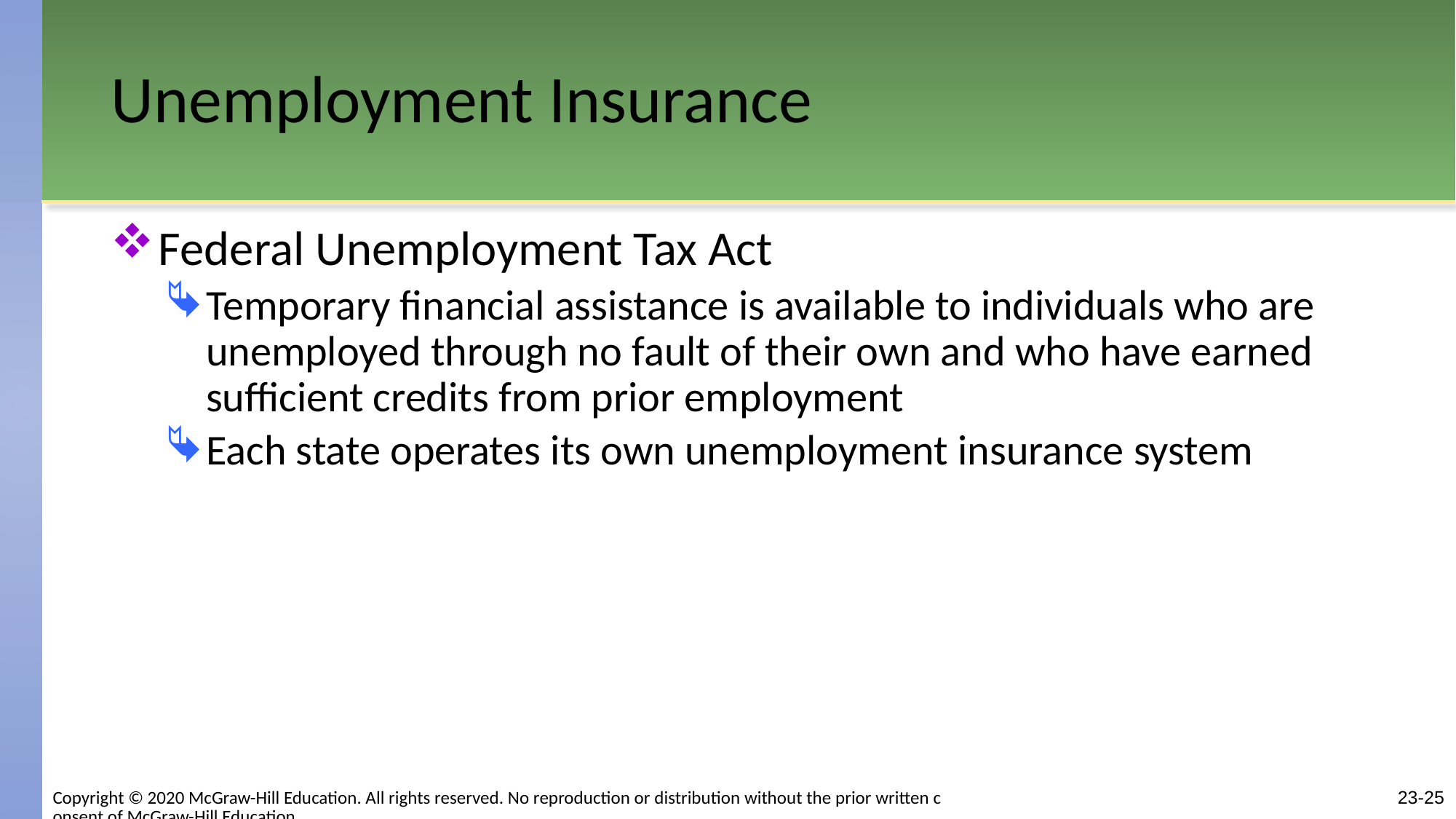

# Unemployment Insurance
Federal Unemployment Tax Act
Temporary financial assistance is available to individuals who are unemployed through no fault of their own and who have earned sufficient credits from prior employment
Each state operates its own unemployment insurance system

Copyright © 2020 McGraw-Hill Education. All rights reserved. No reproduction or distribution without the prior written consent of McGraw-Hill Education.
23-25